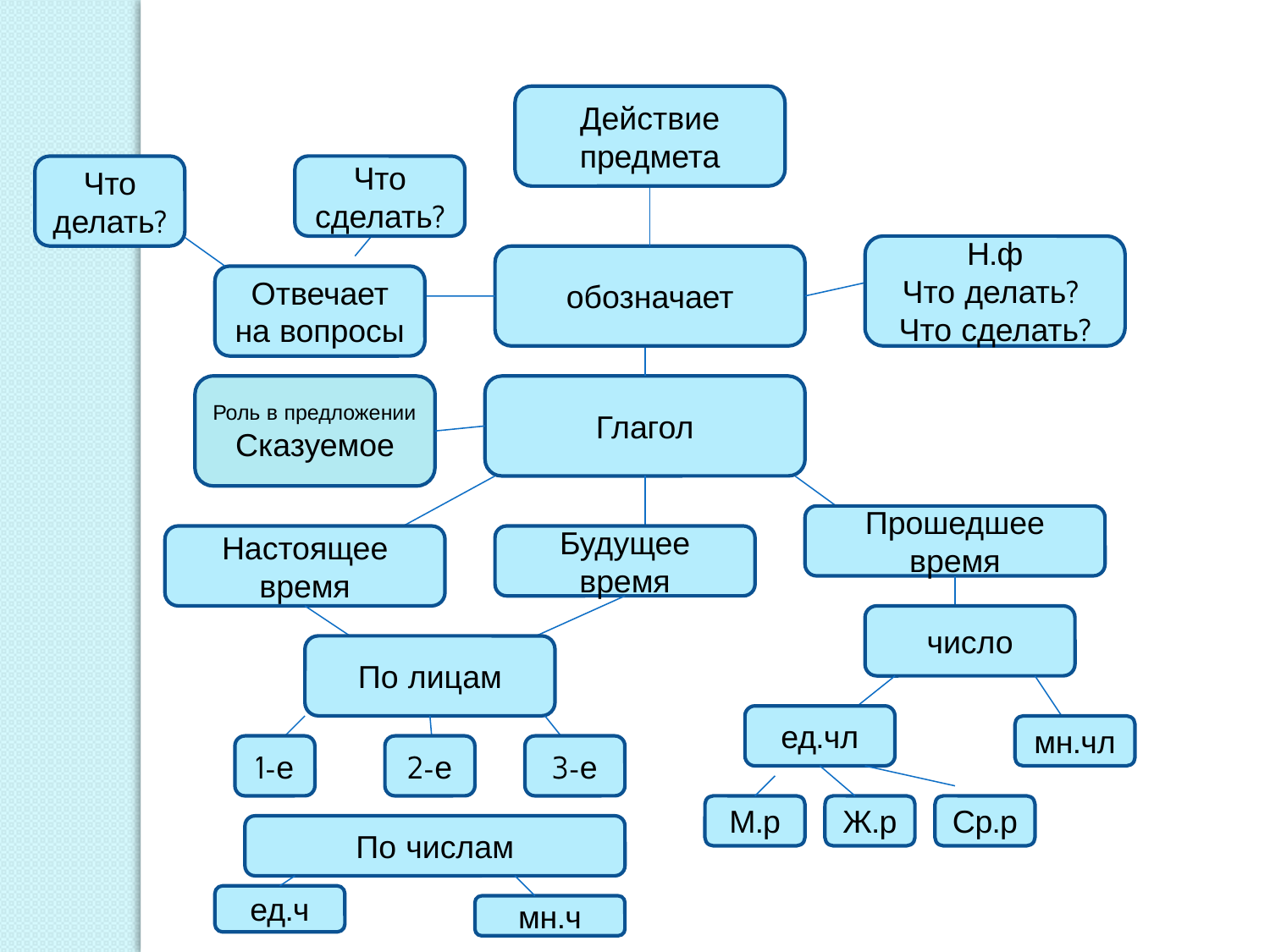

Действие предмета
Что делать?
Что сделать?
Н.ф
Что делать?
Что сделать?
обозначает
Отвечает на вопросы
Роль в предложении
Сказуемое
Глагол
Прошедшее время
Настоящее время
Будущее время
число
По лицам
ед.чл
мн.чл
1-е
2-е
3-е
М.р
Ж.р
Ср.р
По числам
ед.ч
мн.ч